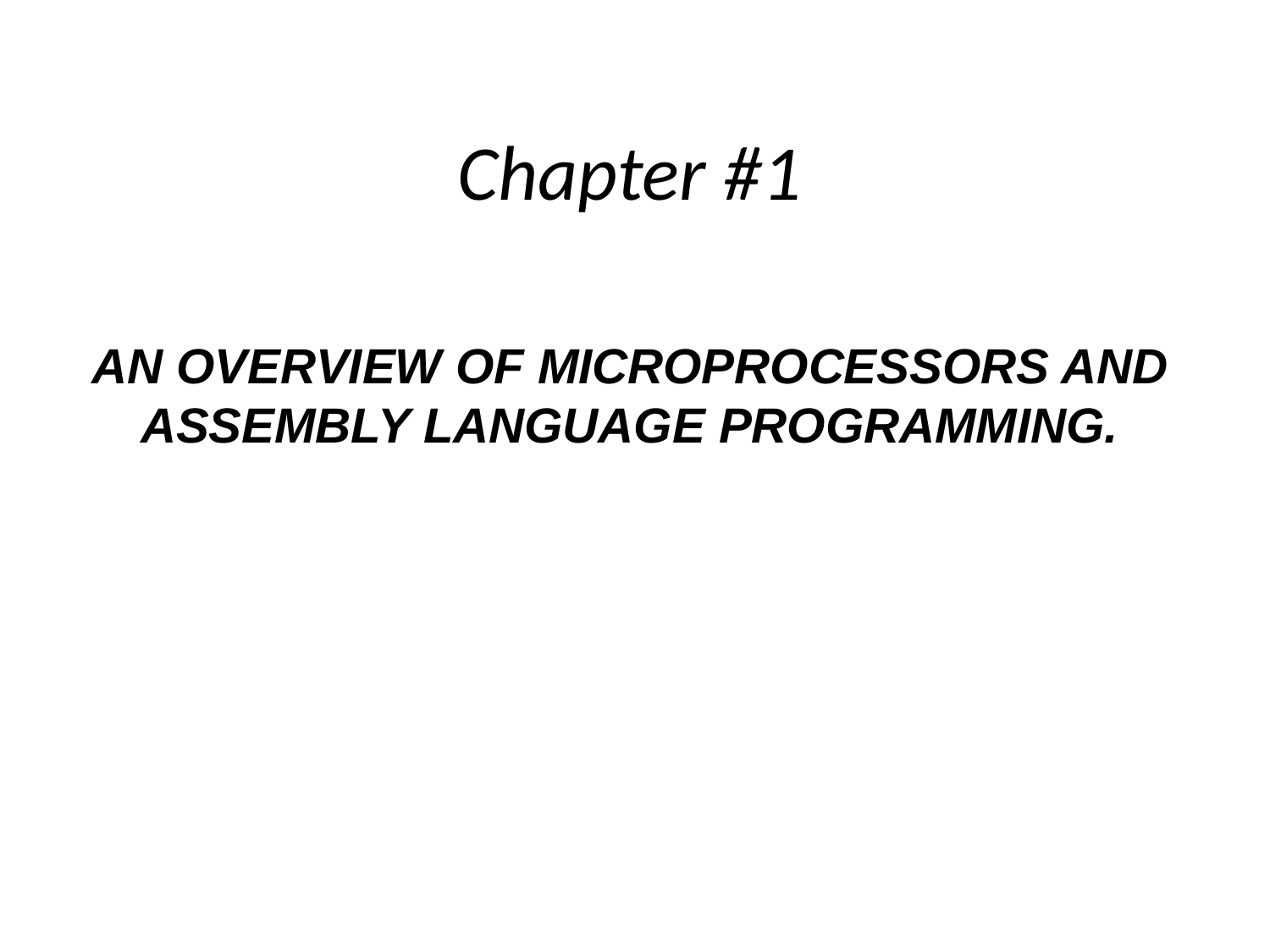

Chapter #1

AN OVERVIEW OF MICROPROCESSORS AND ASSEMBLY LANGUAGE PROGRAMMING.